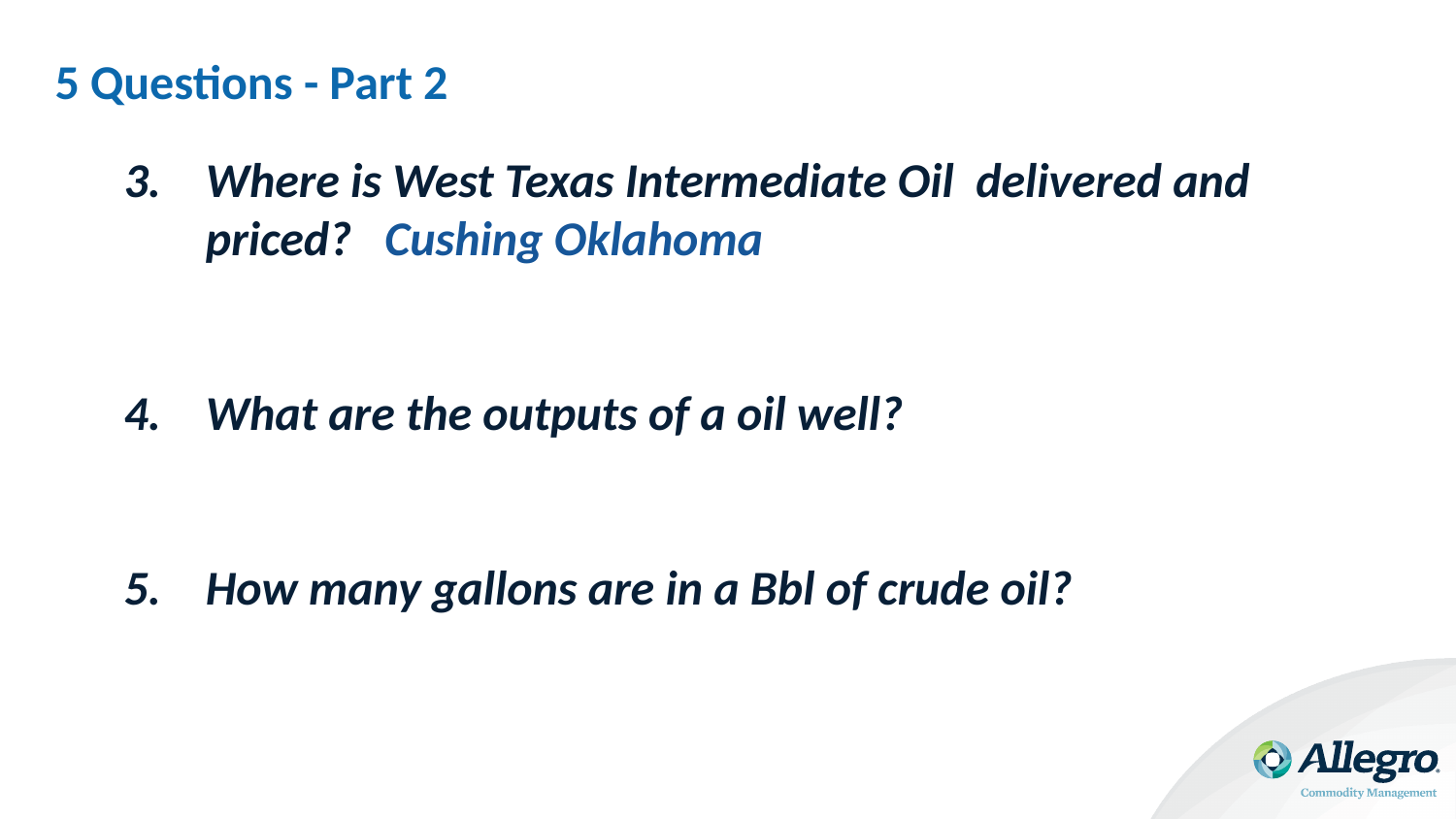

# 5 Questions - Part 2
Where is West Texas Intermediate Oil  delivered and priced?   Cushing Oklahoma

What are the outputs of a oil well?

How many gallons are in a Bbl of crude oil?
Hyperlink